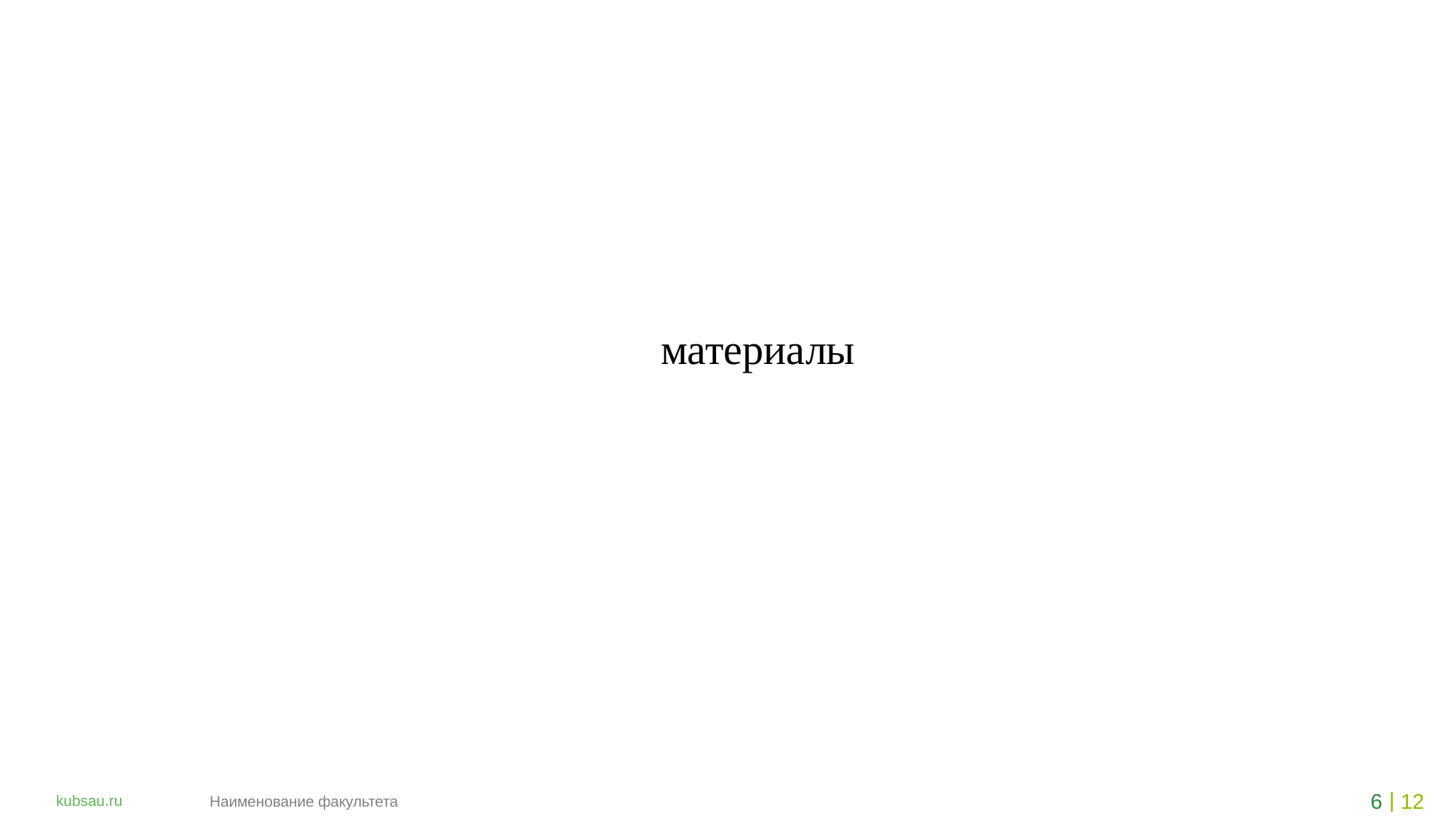

материалы
|
6
12
kubsau.ru
Наименование факультета